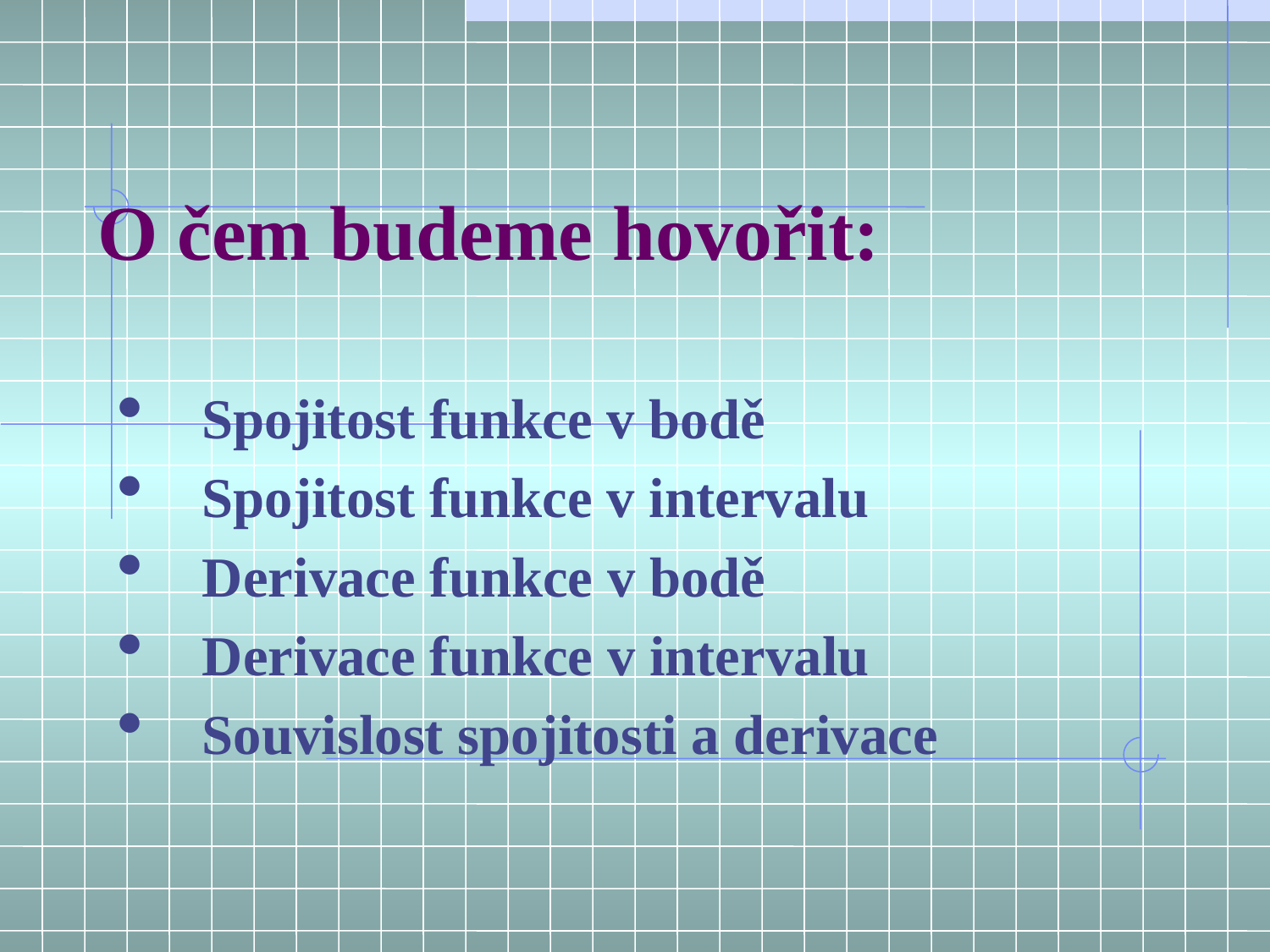

# O čem budeme hovořit:
Spojitost funkce v bodě
Spojitost funkce v intervalu
Derivace funkce v bodě
Derivace funkce v intervalu
Souvislost spojitosti a derivace